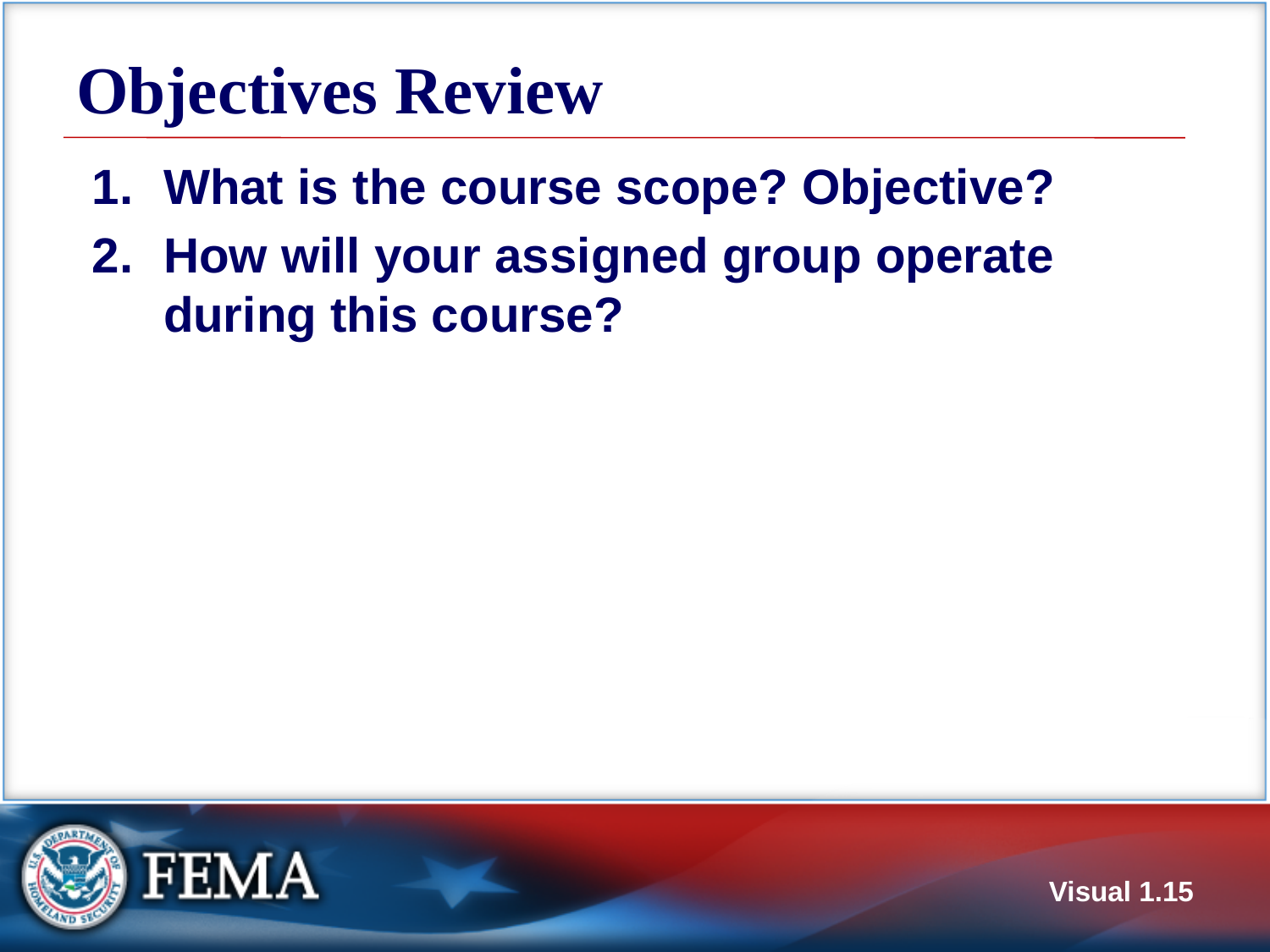

# Objectives Review
What is the course scope? Objective?
How will your assigned group operate during this course?
Visual 1.15